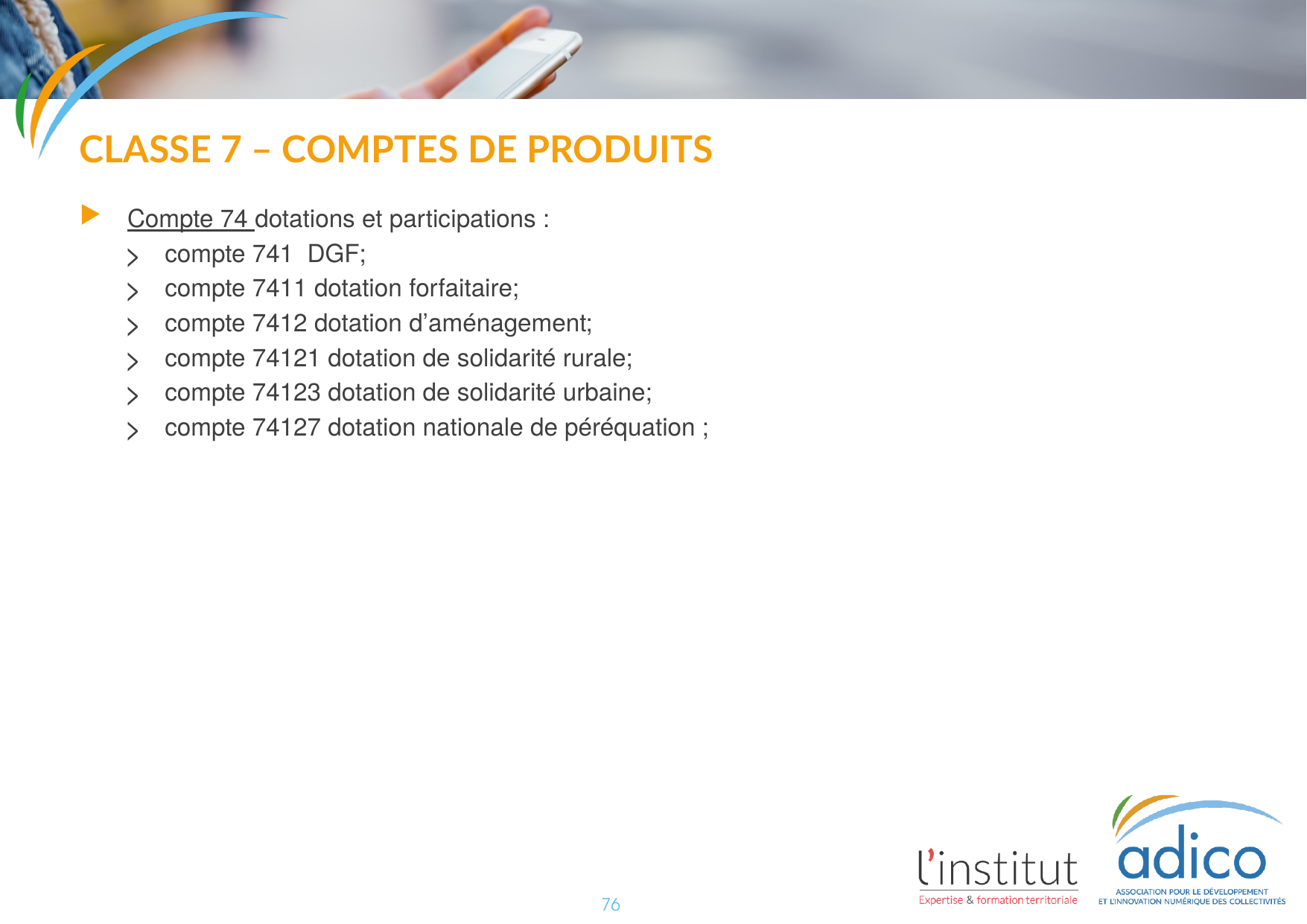

# Classe 7 – comptes de produits
Compte 74 dotations et participations :
compte 741  DGF;
compte 7411 dotation forfaitaire;
compte 7412 dotation d’aménagement;
compte 74121 dotation de solidarité rurale;
compte 74123 dotation de solidarité urbaine;
compte 74127 dotation nationale de péréquation ;